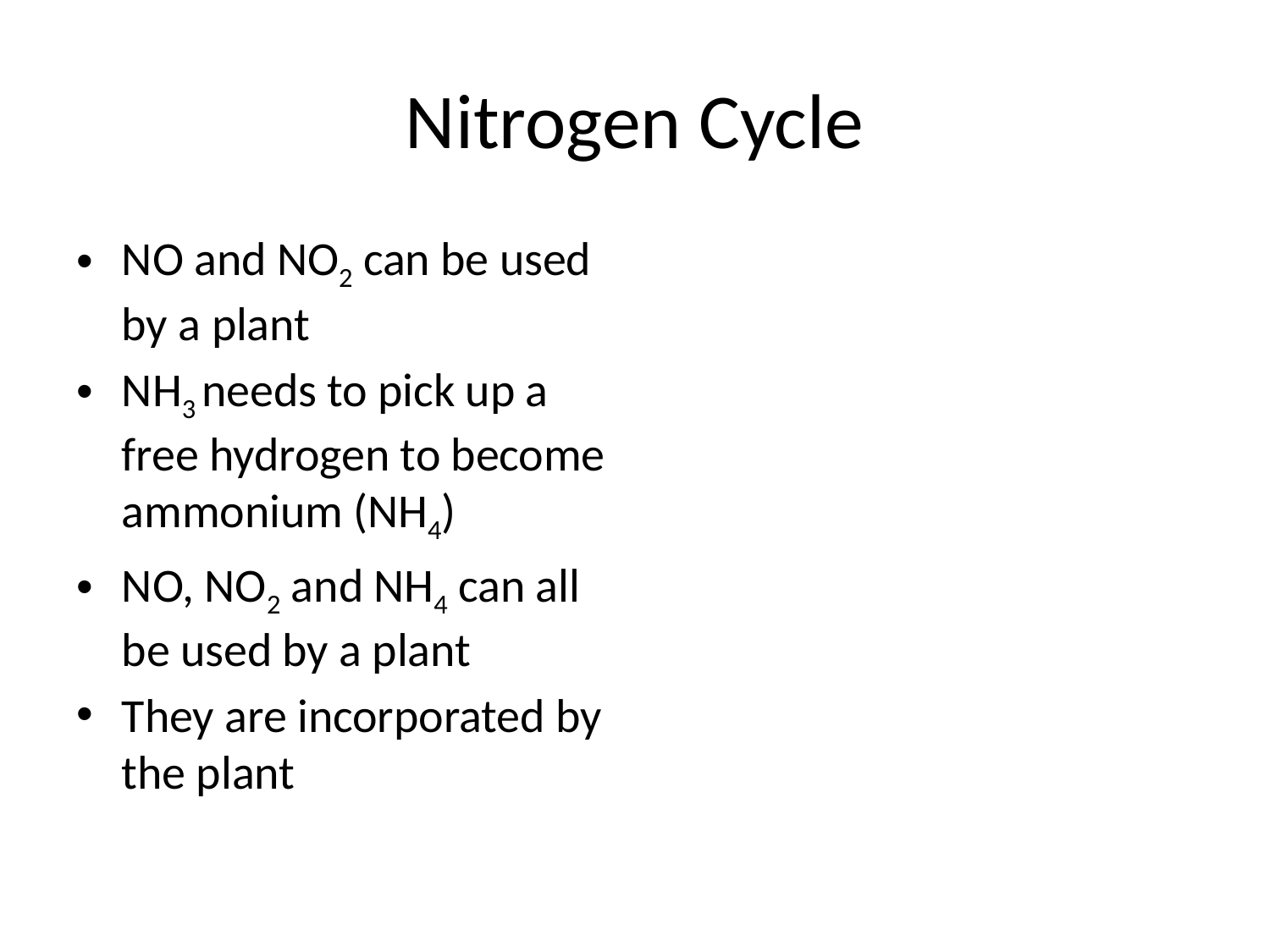

# Nitrogen Cycle
NO and NO2 can be used by a plant
NH3 needs to pick up a free hydrogen to become ammonium (NH4)
NO, NO2 and NH4 can all be used by a plant
They are incorporated by the plant